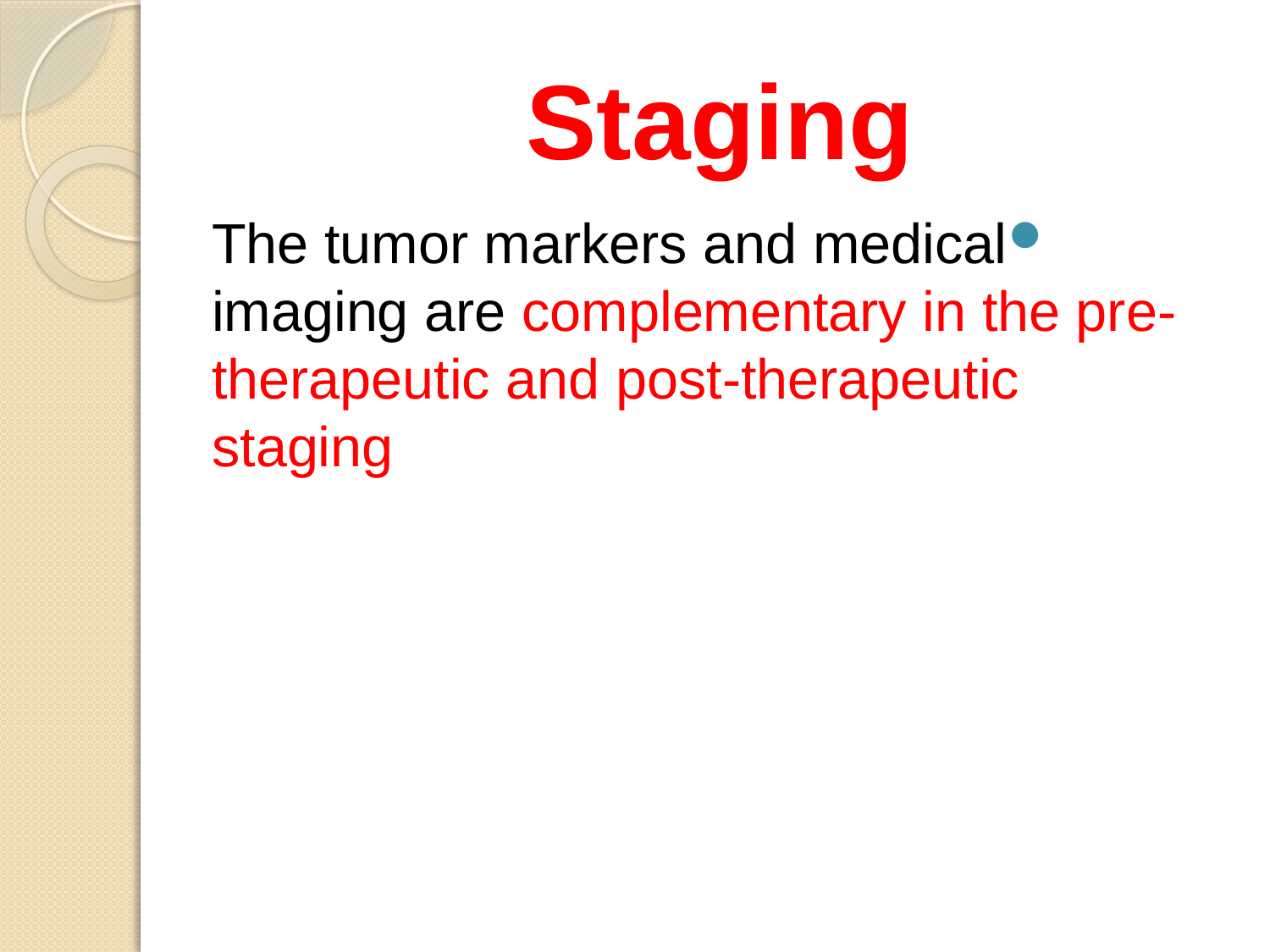

# Staging
The tumor markers and medical imaging are complementary in the pre-therapeutic and post-therapeutic staging